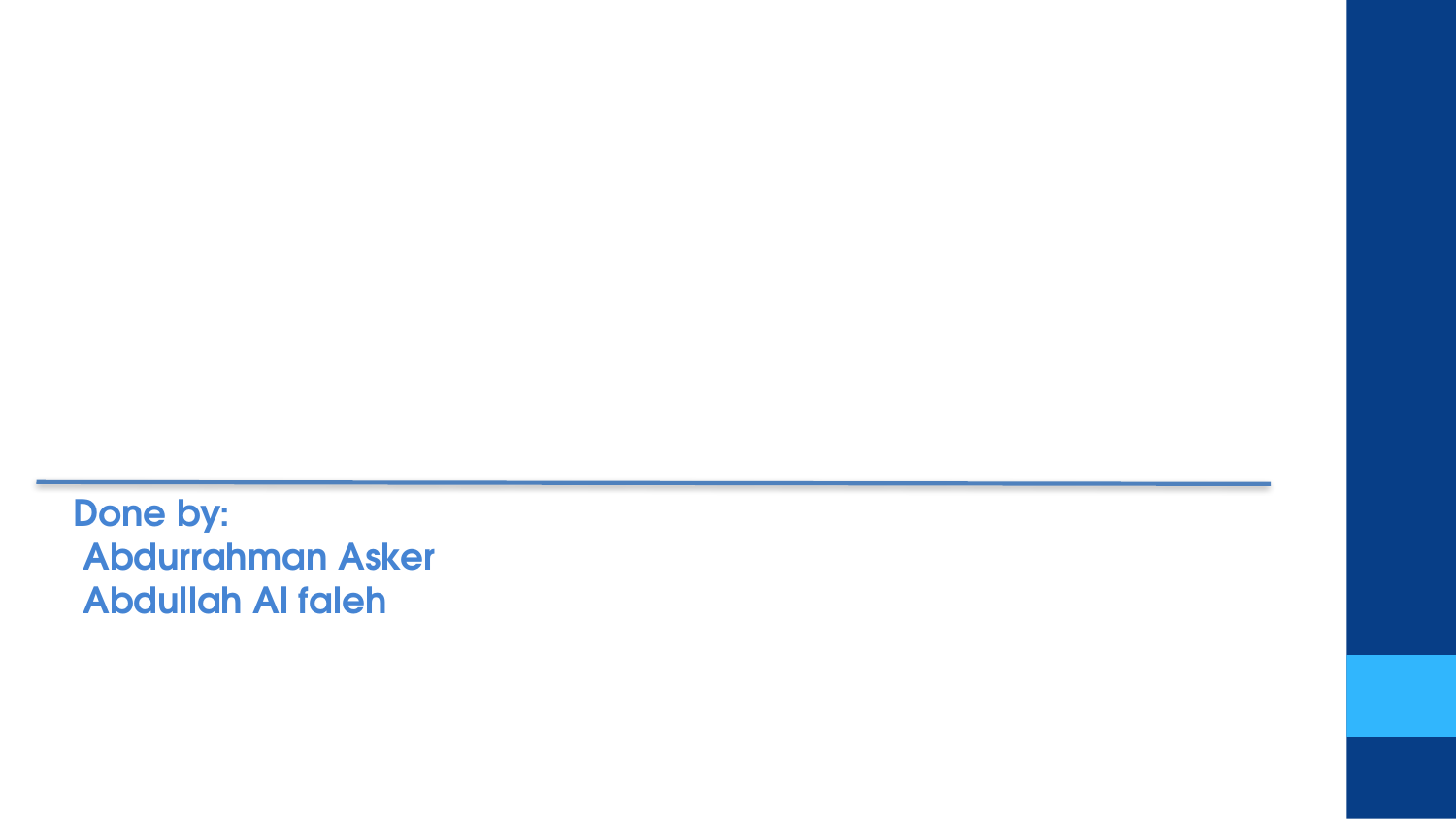

# Done by:
 Abdurrahman Asker
 Abdullah Al faleh